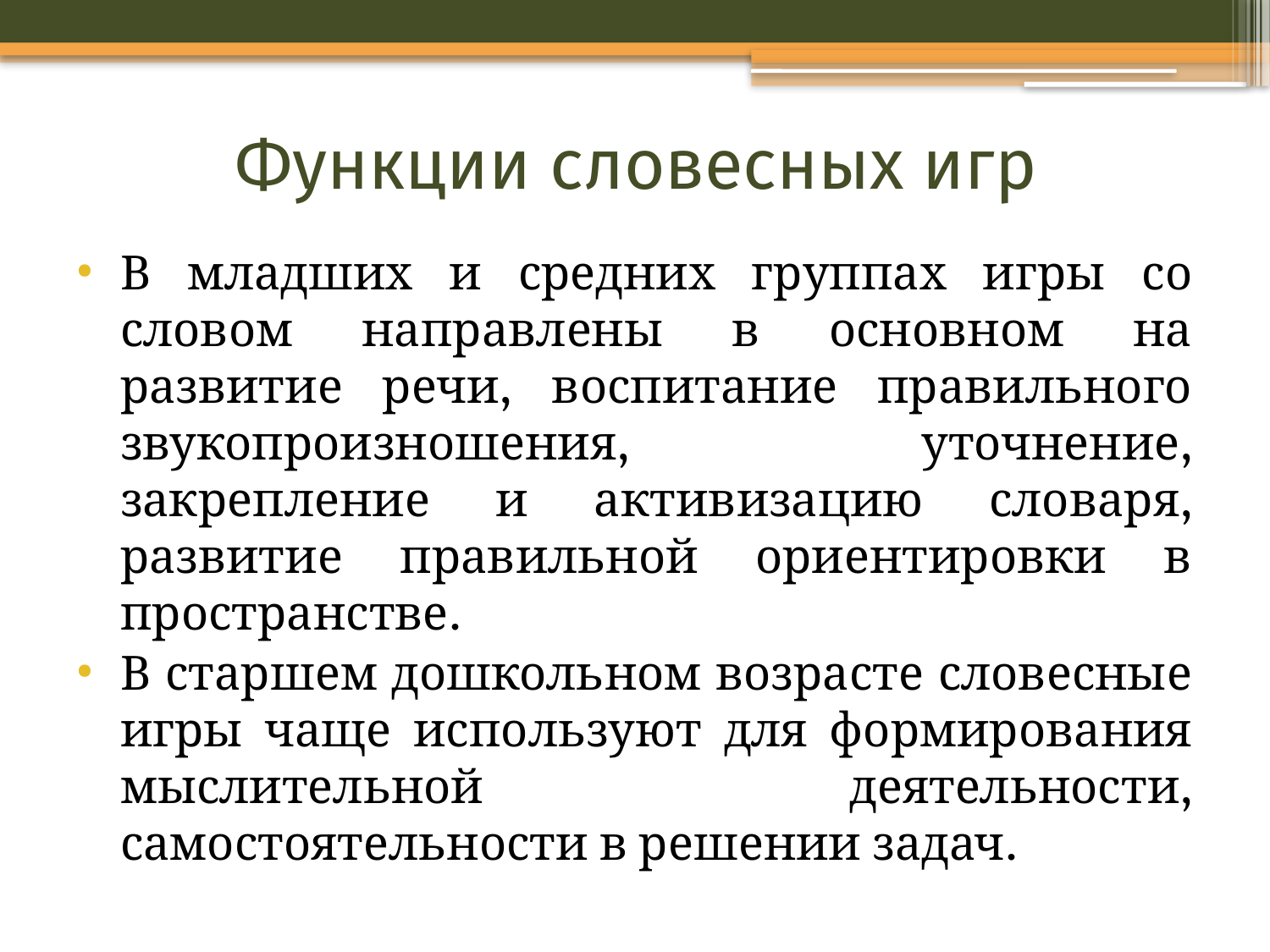

# Функции словесных игр
В младших и средних группах игры со словом направлены в основном на развитие речи, воспитание правильного звукопроизношения, уточнение, закрепление и активизацию словаря, развитие правильной ориентировки в пространстве.
В старшем дошкольном возрасте словесные игры чаще используют для формирования мыслительной деятельности, самостоятельности в решении задач.